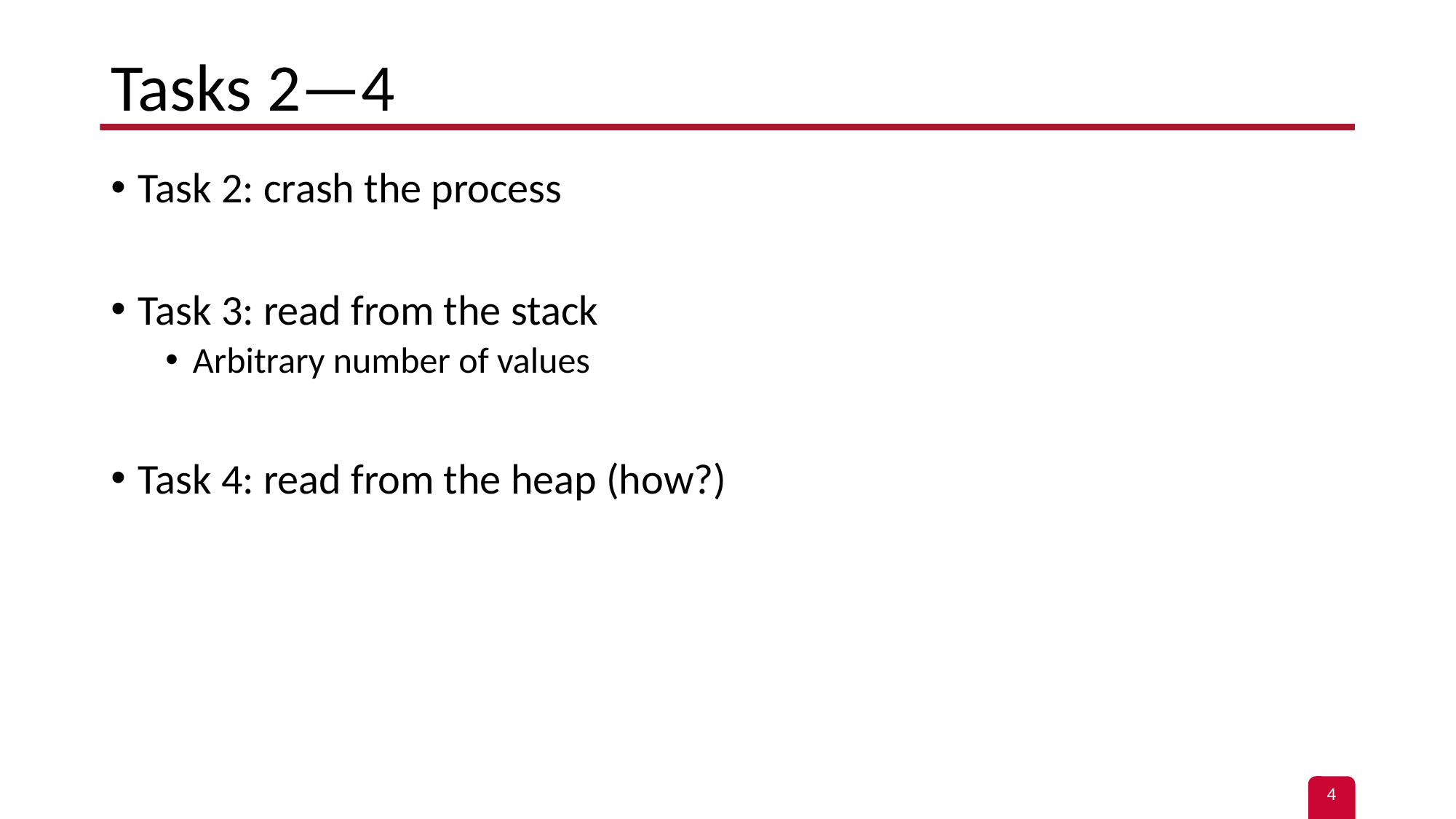

# Tasks 2—4
Task 2: crash the process

Task 3: read from the stack
Arbitrary number of values

Task 4: read from the heap (how?)

4